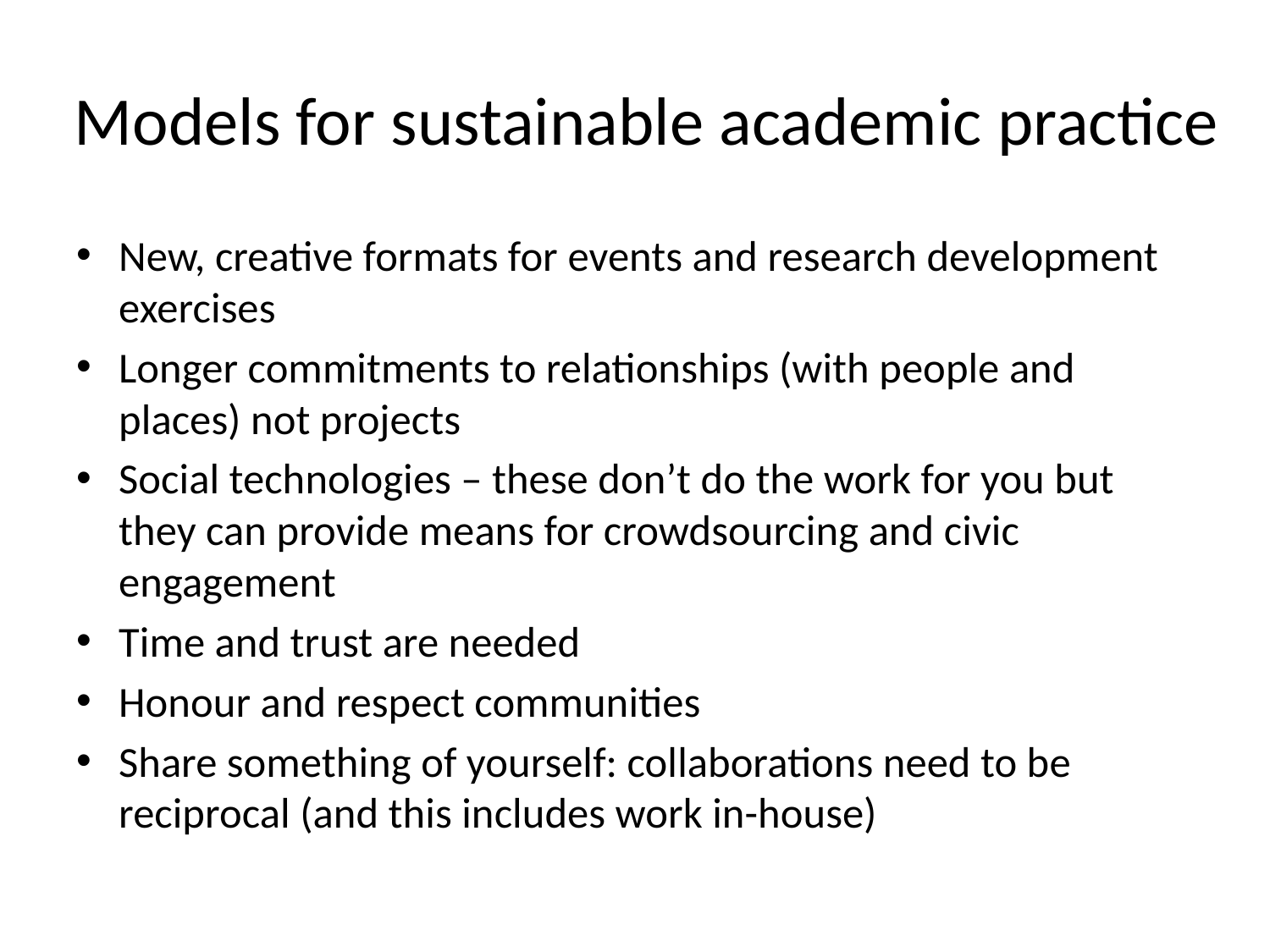

# Models for sustainable academic practice
New, creative formats for events and research development exercises
Longer commitments to relationships (with people and places) not projects
Social technologies – these don’t do the work for you but they can provide means for crowdsourcing and civic engagement
Time and trust are needed
Honour and respect communities
Share something of yourself: collaborations need to be reciprocal (and this includes work in-house)